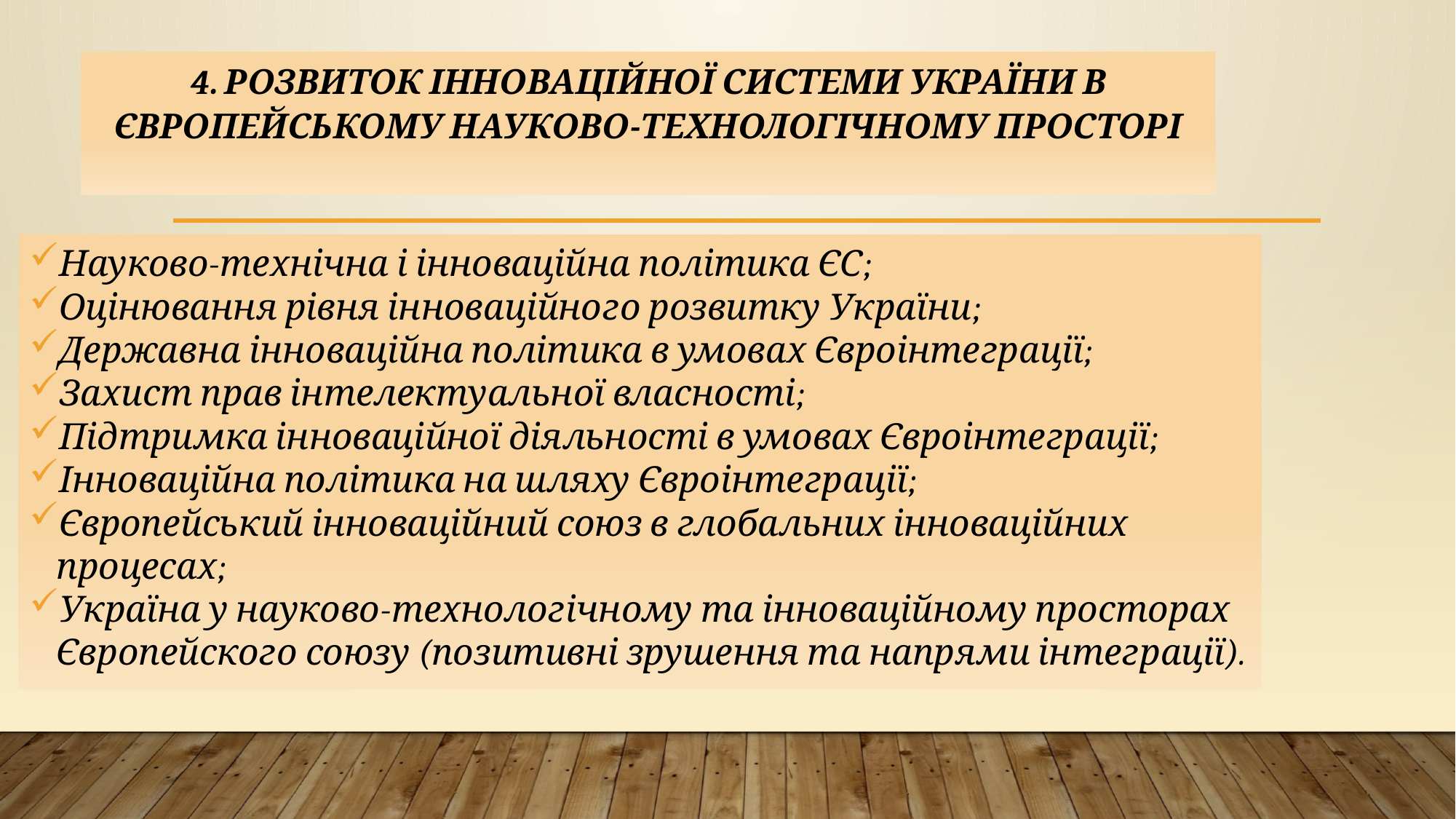

# 4. РОЗВИТОК ІННОВАЦІЙНОЇ СИСТЕМИ УКРАЇНИ В ЄВРОПЕЙСЬКОМУ НАУКОВО-ТЕХНОЛОГІЧНОМУ ПРОСТОРІ
Науково-технічна і інноваційна політика ЄС;
Оцінювання рівня інноваційного розвитку України;
Державна інноваційна політика в умовах Євроінтеграції;
Захист прав інтелектуальної власності;
Підтримка інноваційної діяльності в умовах Євроінтеграції;
Інноваційна політика на шляху Євроінтеграції;
Європейський інноваційний союз в глобальних інноваційних процесах;
Україна у науково-технологічному та інноваційному просторах Європейского союзу (позитивні зрушення та напрями інтеграції).